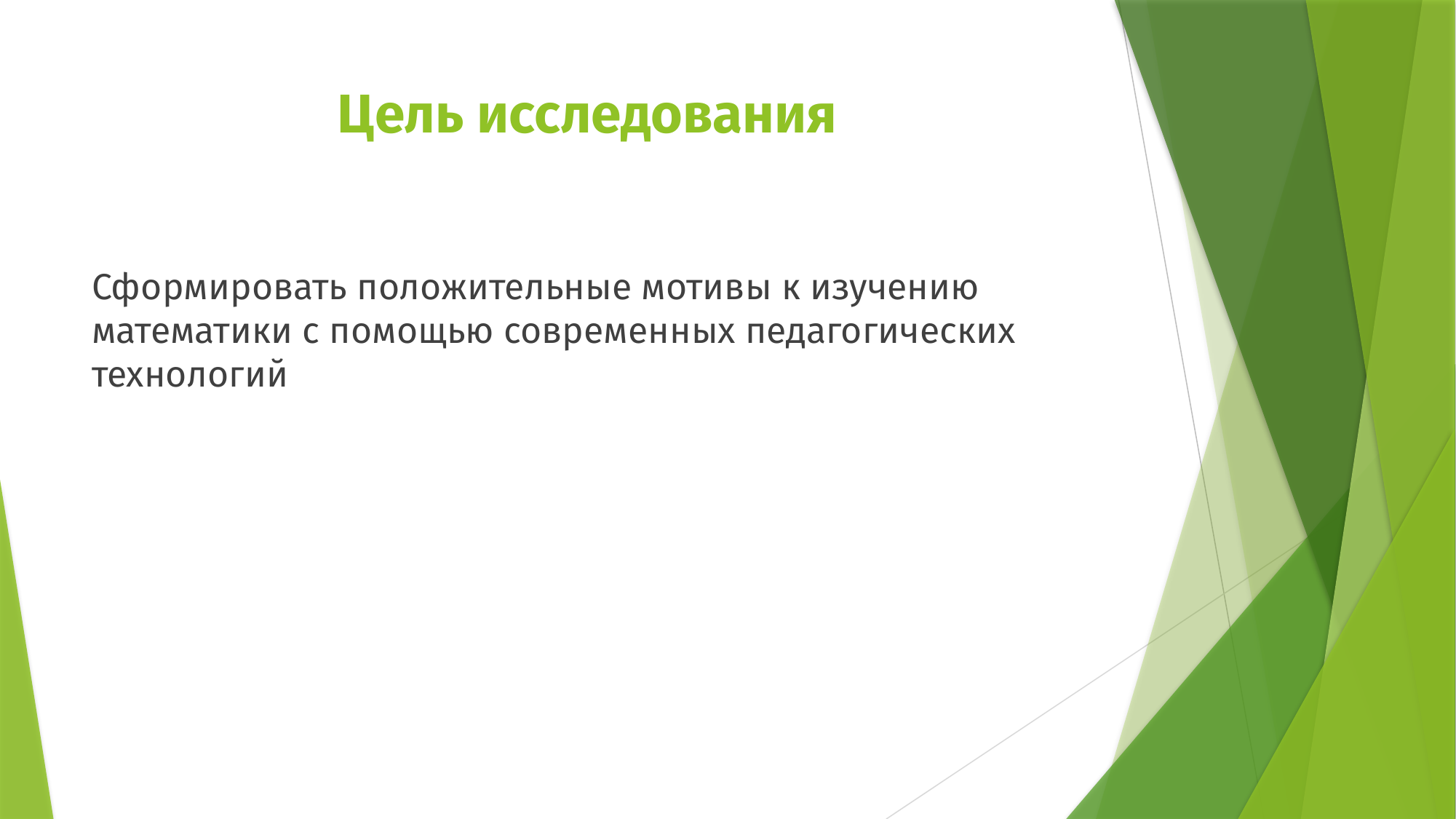

# Цель исследования
Сформировать положительные мотивы к изучению математики с помощью современных педагогических технологий